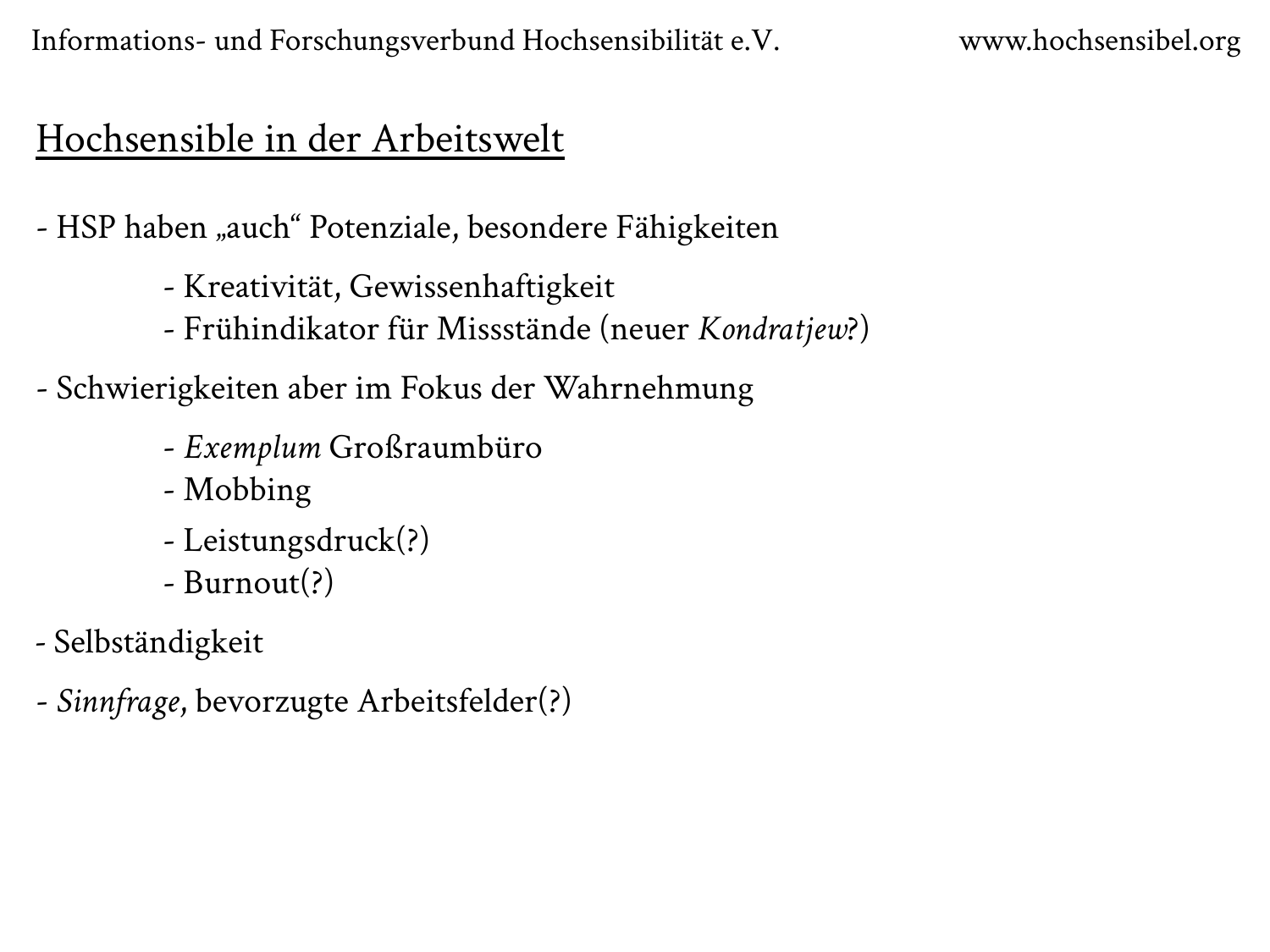

Informations- und Forschungsverbund Hochsensibilität e.V.
www.hochsensibel.org
# Hochsensible in der Arbeitswelt - HSP haben „auch“ Potenziale, besondere Fähigkeiten - Kreativität, Gewissenhaftigkeit - Frühindikator für Missstände (neuer Kondratjew?) - Schwierigkeiten aber im Fokus der Wahrnehmung - Exemplum Großraumbüro - Mobbing - Leistungsdruck(?) - Burnout(?) - Selbständigkeit - Sinnfrage, bevorzugte Arbeitsfelder(?)